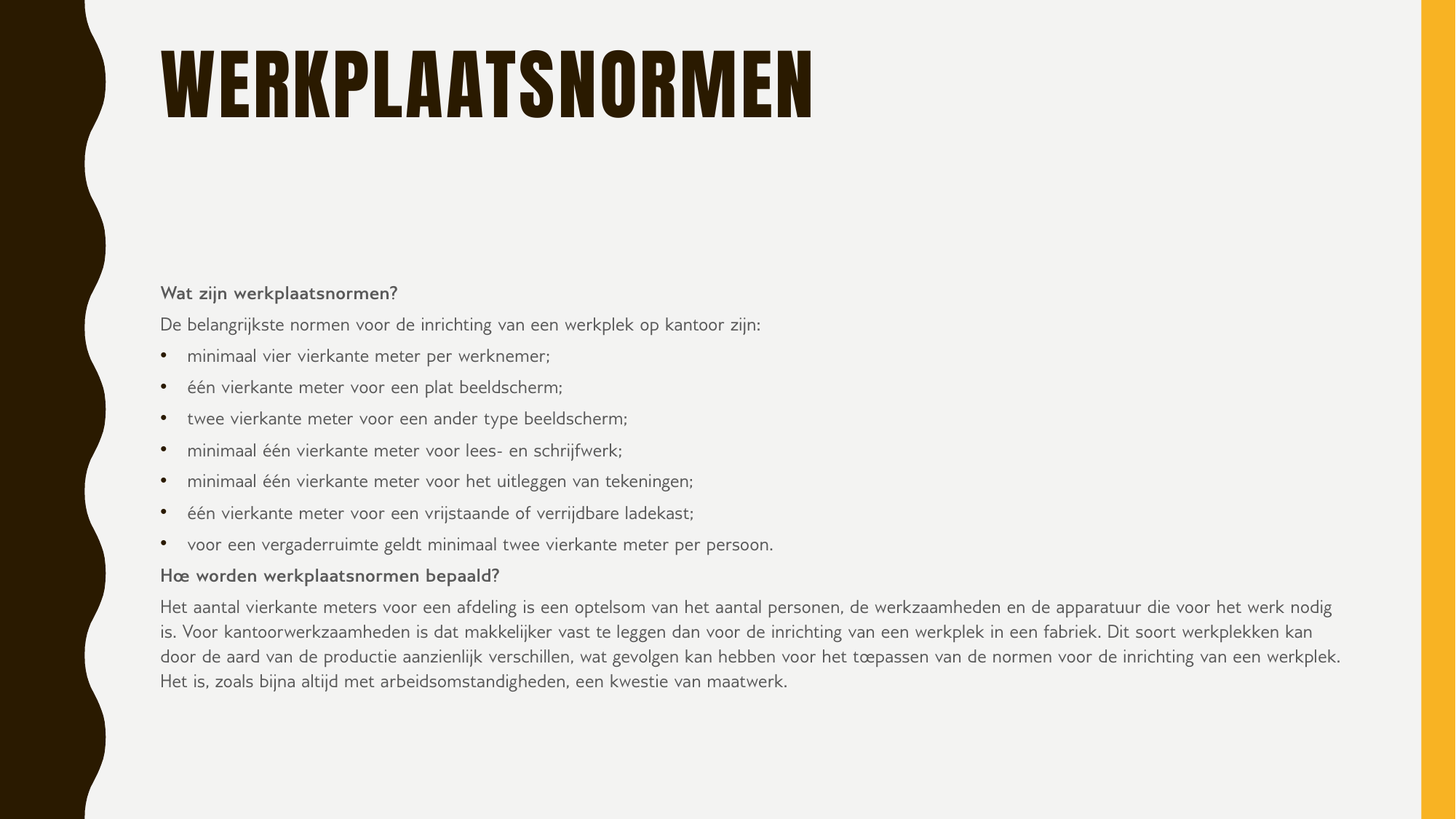

# Werkplaatsnormen
Wat zijn werkplaatsnormen?
De belangrijkste normen voor de inrichting van een werkplek op kantoor zijn:
minimaal vier vierkante meter per werknemer;
één vierkante meter voor een plat beeldscherm;
twee vierkante meter voor een ander type beeldscherm;
minimaal één vierkante meter voor lees- en schrijfwerk;
minimaal één vierkante meter voor het uitleggen van tekeningen;
één vierkante meter voor een vrijstaande of verrijdbare ladekast;
voor een vergaderruimte geldt minimaal twee vierkante meter per persoon.
Hoe worden werkplaatsnormen bepaald?
Het aantal vierkante meters voor een afdeling is een optelsom van het aantal personen, de werkzaamheden en de apparatuur die voor het werk nodig is. Voor kantoorwerkzaamheden is dat makkelijker vast te leggen dan voor de inrichting van een werkplek in een fabriek. Dit soort werkplekken kan door de aard van de productie aanzienlijk verschillen, wat gevolgen kan hebben voor het toepassen van de normen voor de inrichting van een werkplek. Het is, zoals bijna altijd met arbeidsomstandigheden, een kwestie van maatwerk.